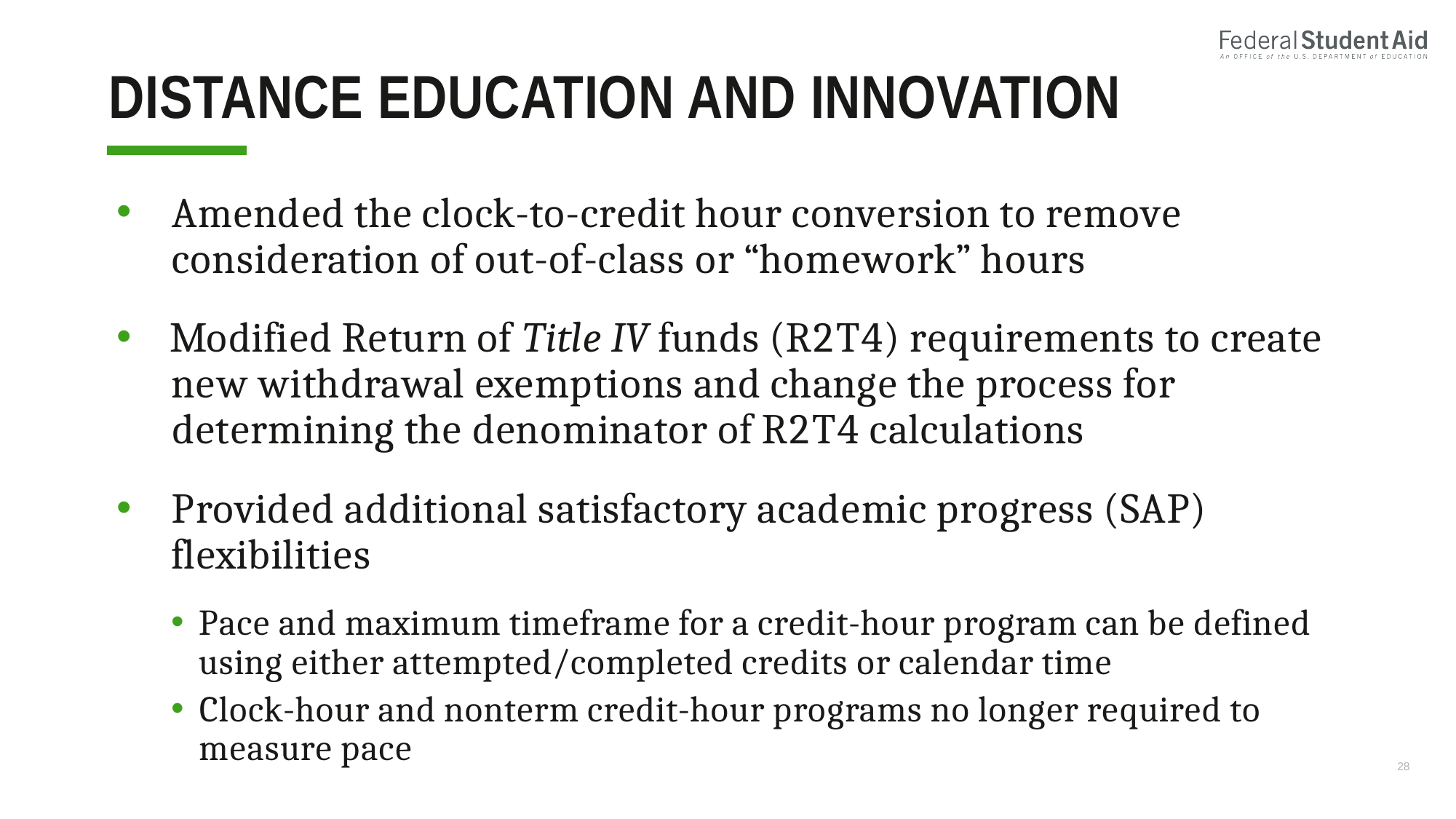

# Distance education and innovation
Amended the clock-to-credit hour conversion to remove consideration of out-of-class or “homework” hours
Modified Return of Title IV funds (R2T4) requirements to create new withdrawal exemptions and change the process for determining the denominator of R2T4 calculations
Provided additional satisfactory academic progress (SAP) flexibilities
Pace and maximum timeframe for a credit-hour program can be defined using either attempted/completed credits or calendar time
Clock-hour and nonterm credit-hour programs no longer required to measure pace

28